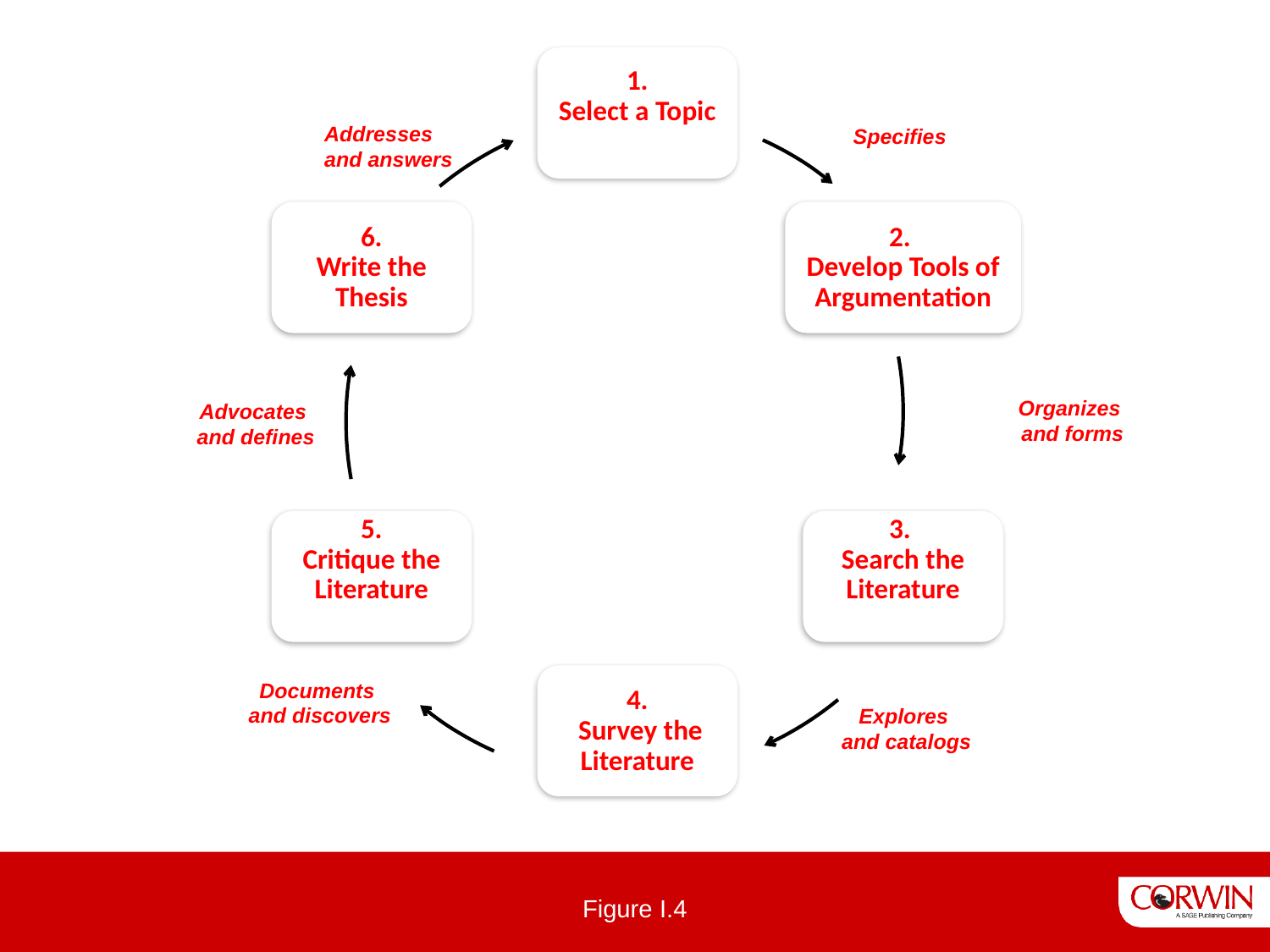

1.
Select a Topic

Addresses
and answers
Specifies
6.
Write the Thesis
2.
Develop Tools of Argumentation
Organizes
 and forms
Advocates
and defines
5.
Critique the Literature
3.
Search the Literature
4.
 Survey the Literature
Documents
and discovers
Explores
and catalogs

Figure I.4